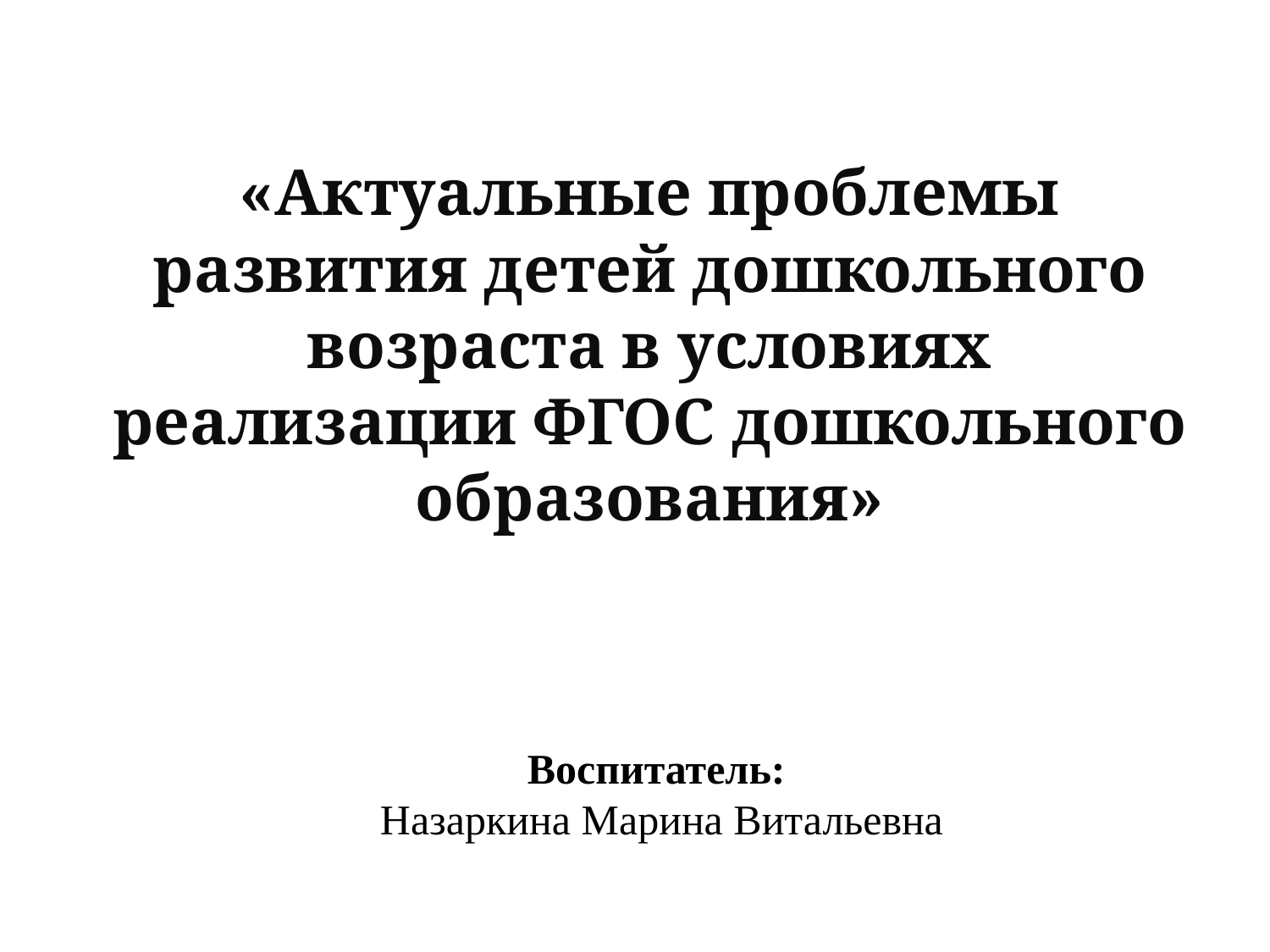

«Актуальные проблемы развития детей дошкольного возраста в условиях реализации ФГОС дошкольного образования»
Воспитатель:
Назаркина Марина Витальевна